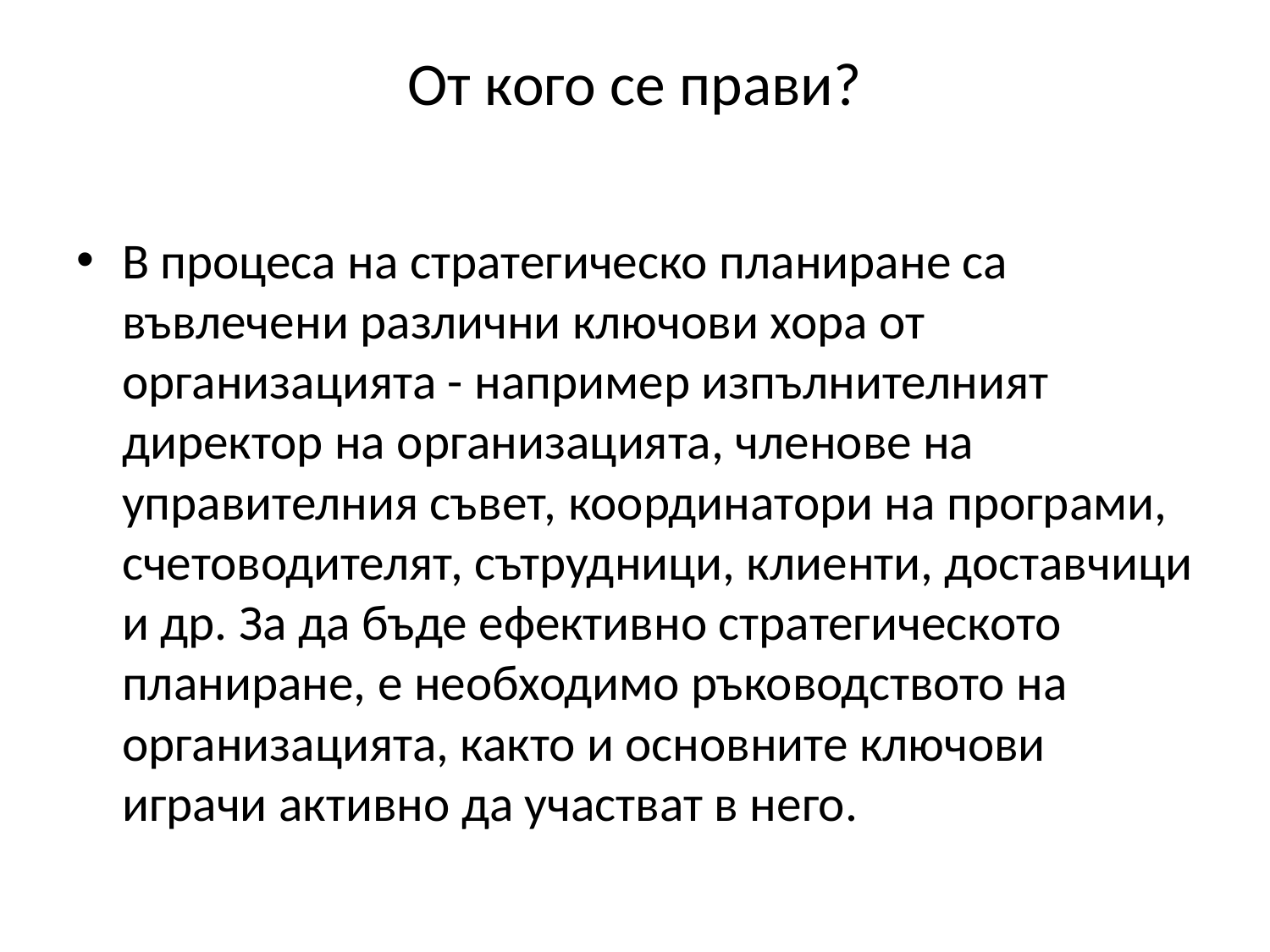

# От кого се прави?
В процеса на стратегическо планиране са въвлечени различни ключови хора от организацията - например изпълнителният директор на организацията, членове на управителния съвет, координатори на програми, счетоводителят, сътрудници, клиенти, доставчици и др. За да бъде ефективно стратегическото планиране, е необходимо ръководството на организацията, както и основните ключови играчи активно да участват в него.